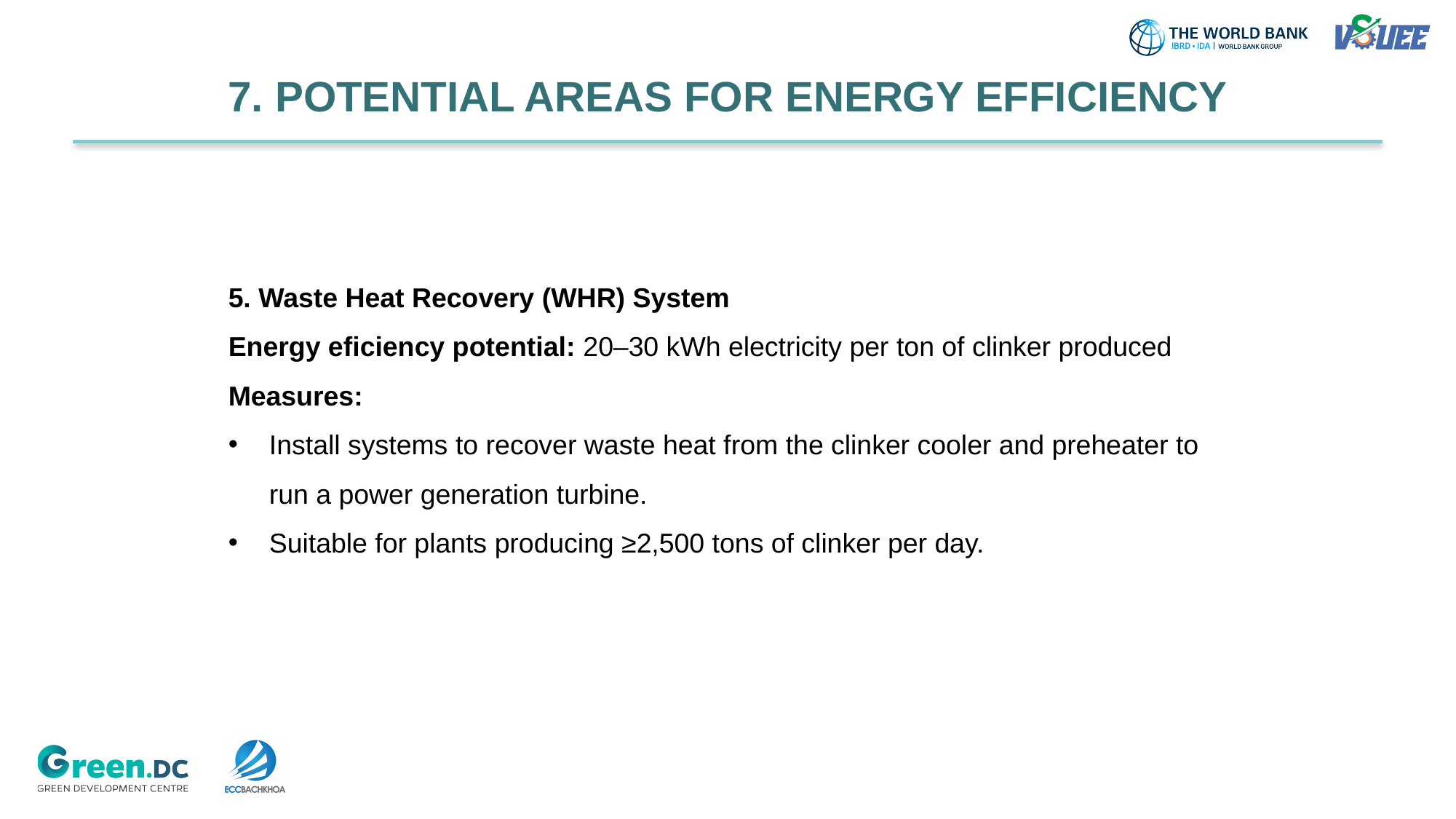

# 7. POTENTIAL AREAS FOR ENERGY EFFICIENCY
5. Waste Heat Recovery (WHR) System
Energy eficiency potential: 20–30 kWh electricity per ton of clinker produced
Measures:
Install systems to recover waste heat from the clinker cooler and preheater to run a power generation turbine.
Suitable for plants producing ≥2,500 tons of clinker per day.